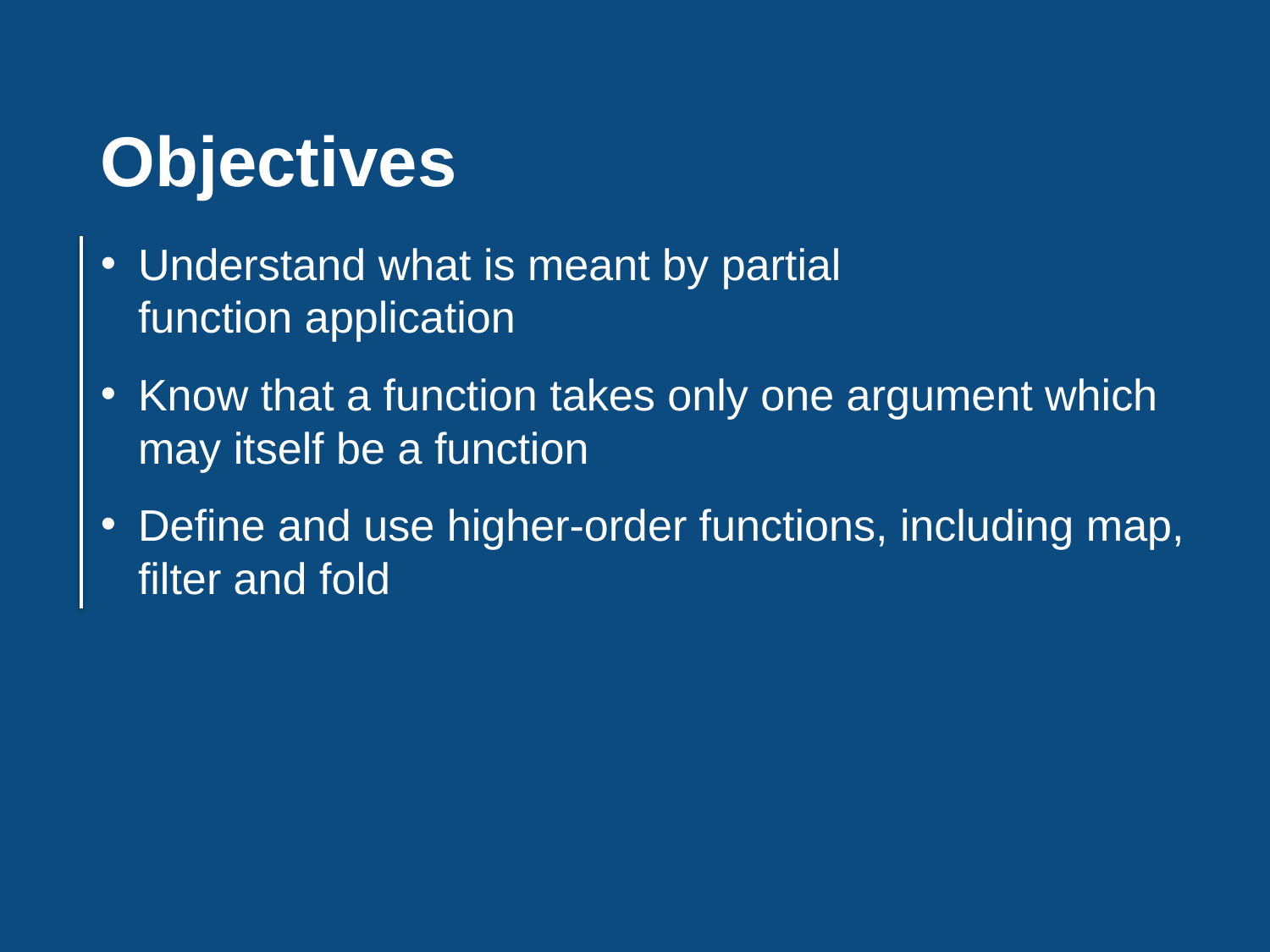

Objectives
Understand what is meant by partial
function application
Know that a function takes only one argument which may itself be a function
Define and use higher-order functions, including map, filter and fold